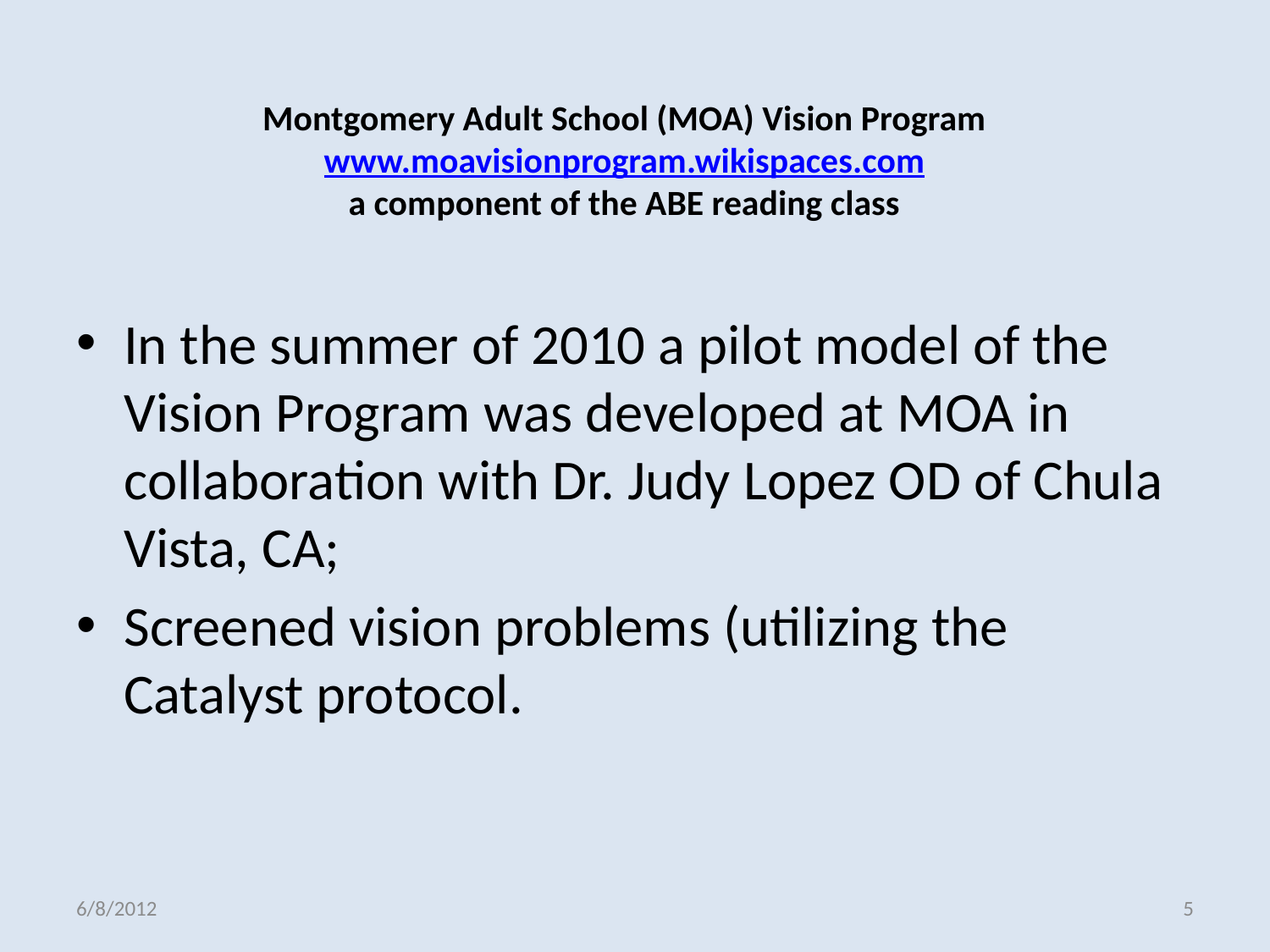

# Montgomery Adult School (MOA) Vision Program www.moavisionprogram.wikispaces.com a component of the ABE reading class

In the summer of 2010 a pilot model of the Vision Program was developed at MOA in collaboration with Dr. Judy Lopez OD of Chula Vista, CA;
Screened vision problems (utilizing the Catalyst protocol.
6/8/2012
5